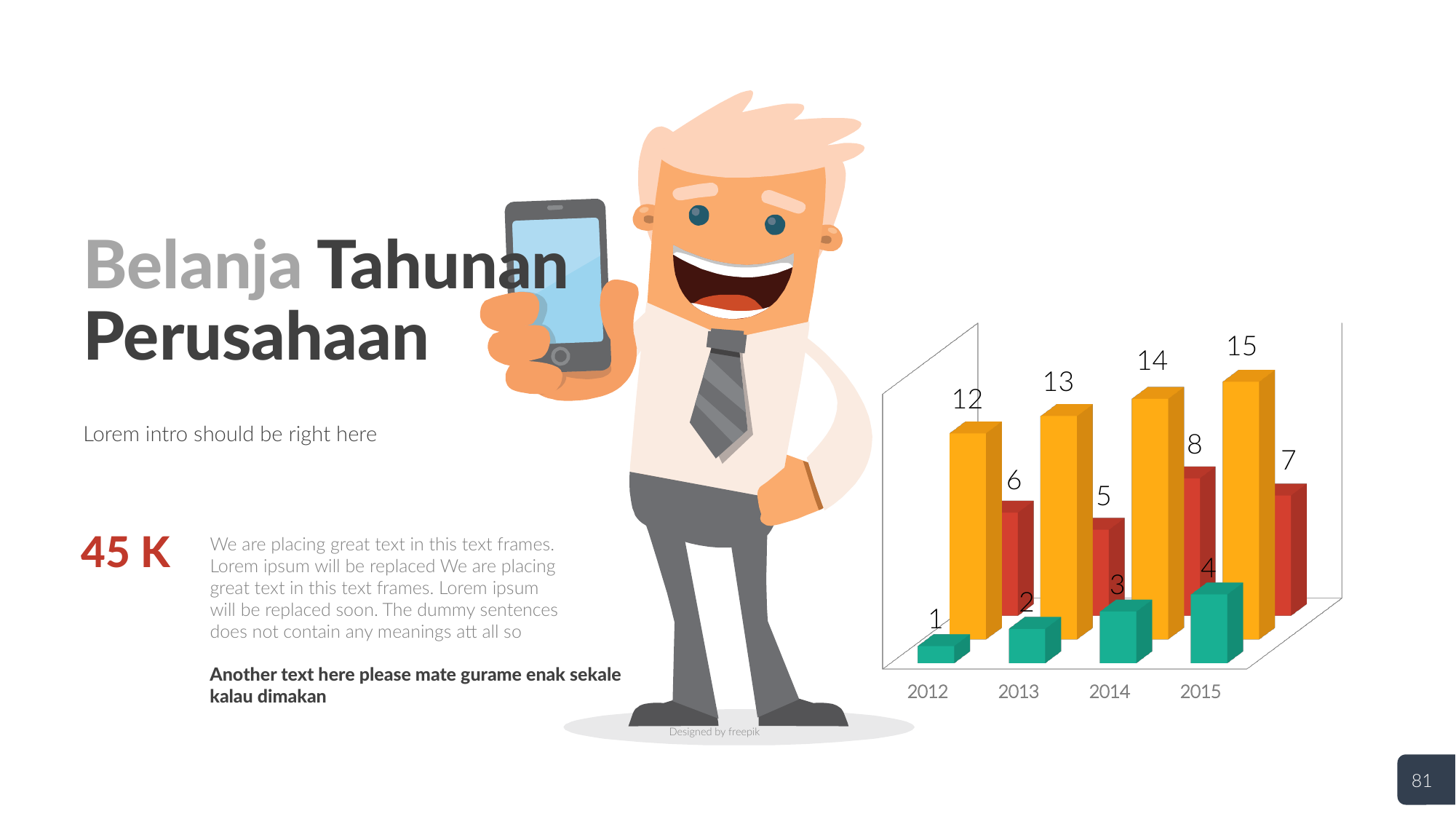

# Belanja Tahunan Perusahaan

[unsupported chart]

Lorem intro should be right here
45 K
We are placing great text in this text frames. Lorem ipsum will be replaced We are placing great text in this text frames. Lorem ipsum will be replaced soon. The dummy sentences does not contain any meanings att all so

Another text here please mate gurame enak sekale kalau dimakan
Designed by freepik

81